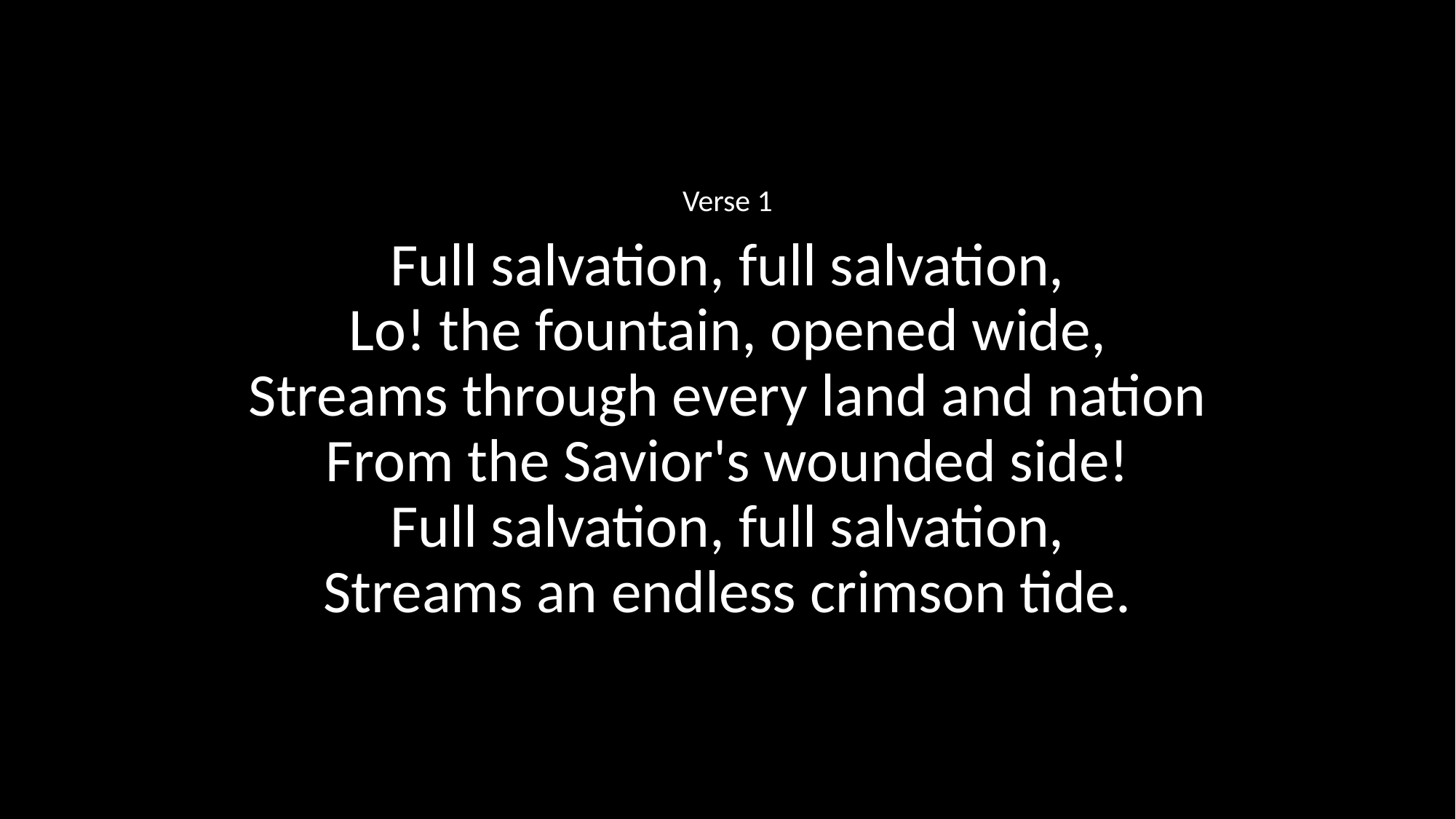

Verse 1
Full salvation, full salvation,
Lo! the fountain, opened wide,
Streams through every land and nation
From the Savior's wounded side!
Full salvation, full salvation,
Streams an endless crimson tide.